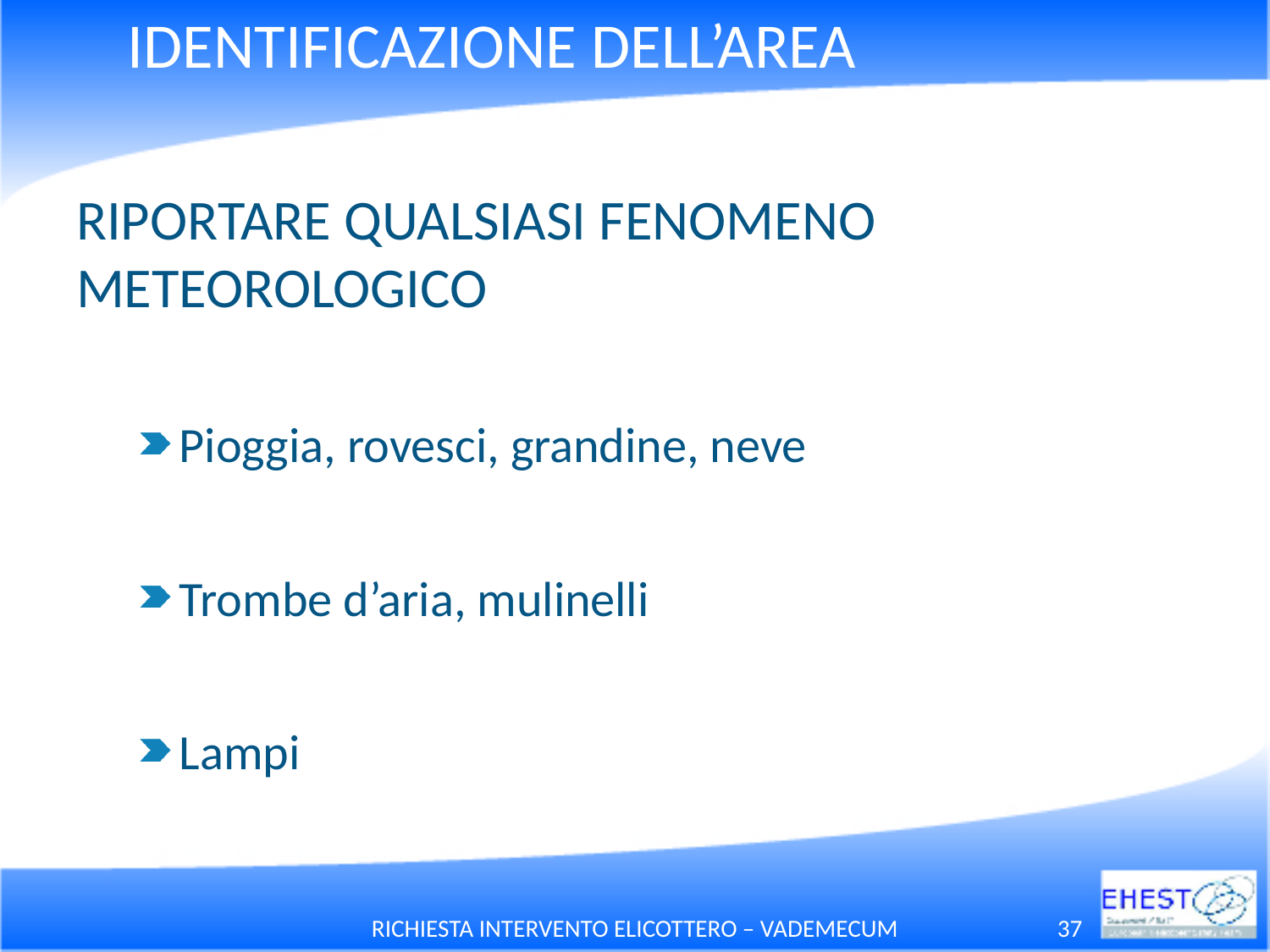

# IDENTIFICAZIONE DELL’AREA
RIPORTARE QUALSIASI FENOMENO METEOROLOGICO

Pioggia, rovesci, grandine, neve

Trombe d’aria, mulinelli

Lampi

RICHIESTA INTERVENTO ELICOTTERO – VADEMECUM
37